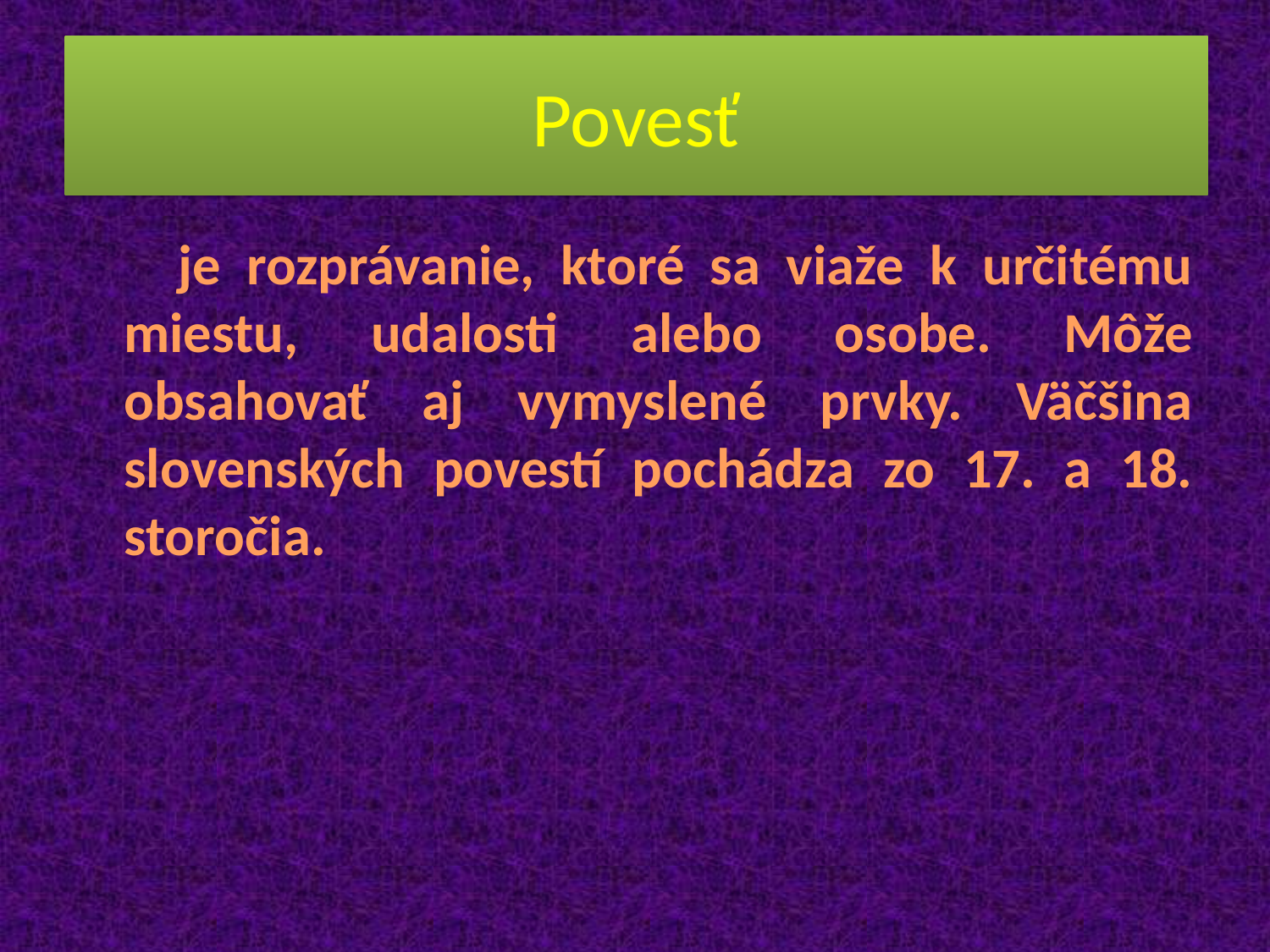

# Povesť
    je rozprávanie, ktoré sa viaže k určitému miestu, udalosti alebo osobe. Môže obsahovať aj vymyslené prvky. Väčšina slovenských povestí pochádza zo 17. a 18. storočia.